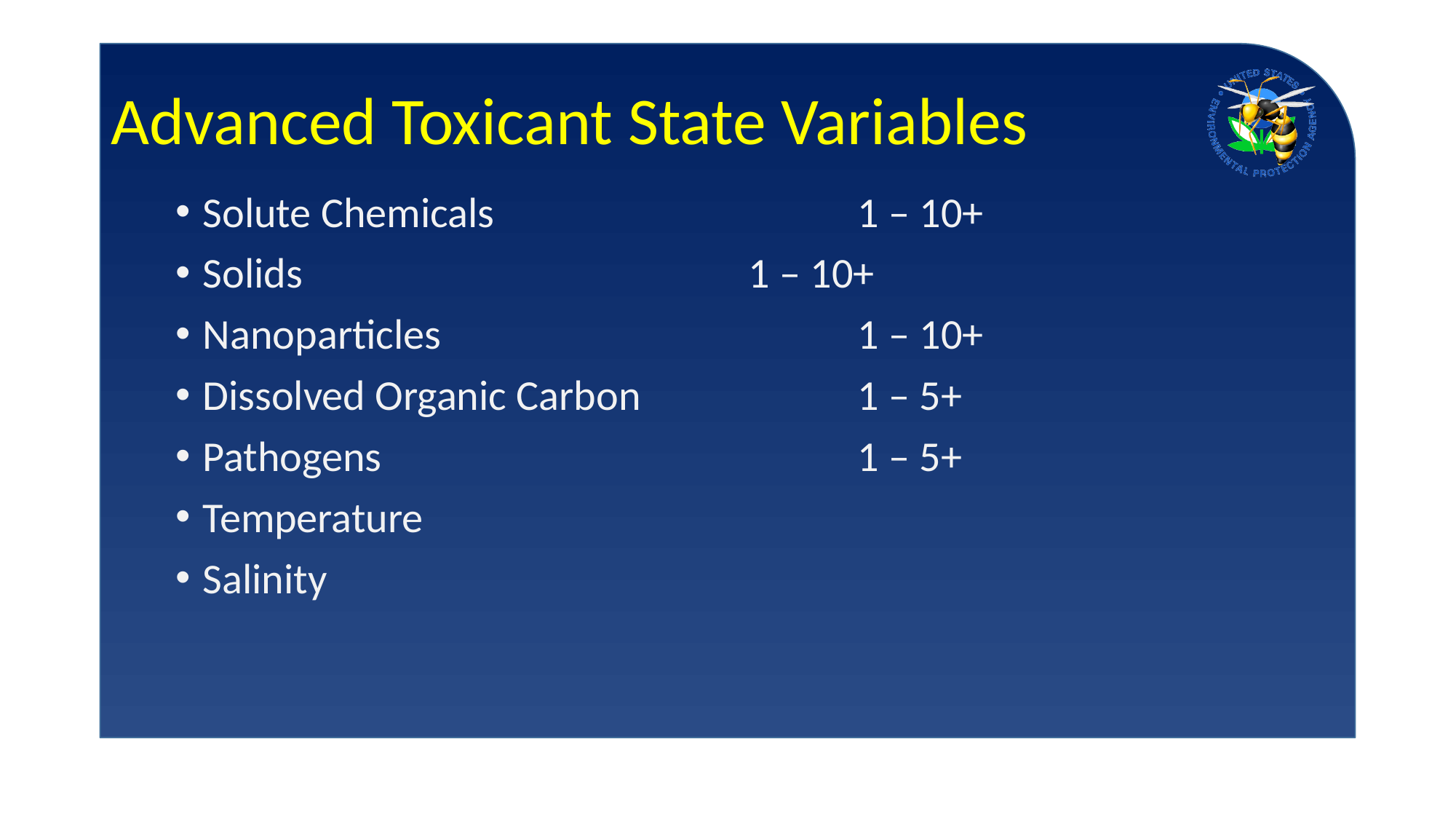

# Advanced Toxicant State Variables
Solute Chemicals				1 – 10+
Solids					1 – 10+
Nanoparticles				1 – 10+
Dissolved Organic Carbon		1 – 5+
Pathogens					1 – 5+
Temperature
Salinity